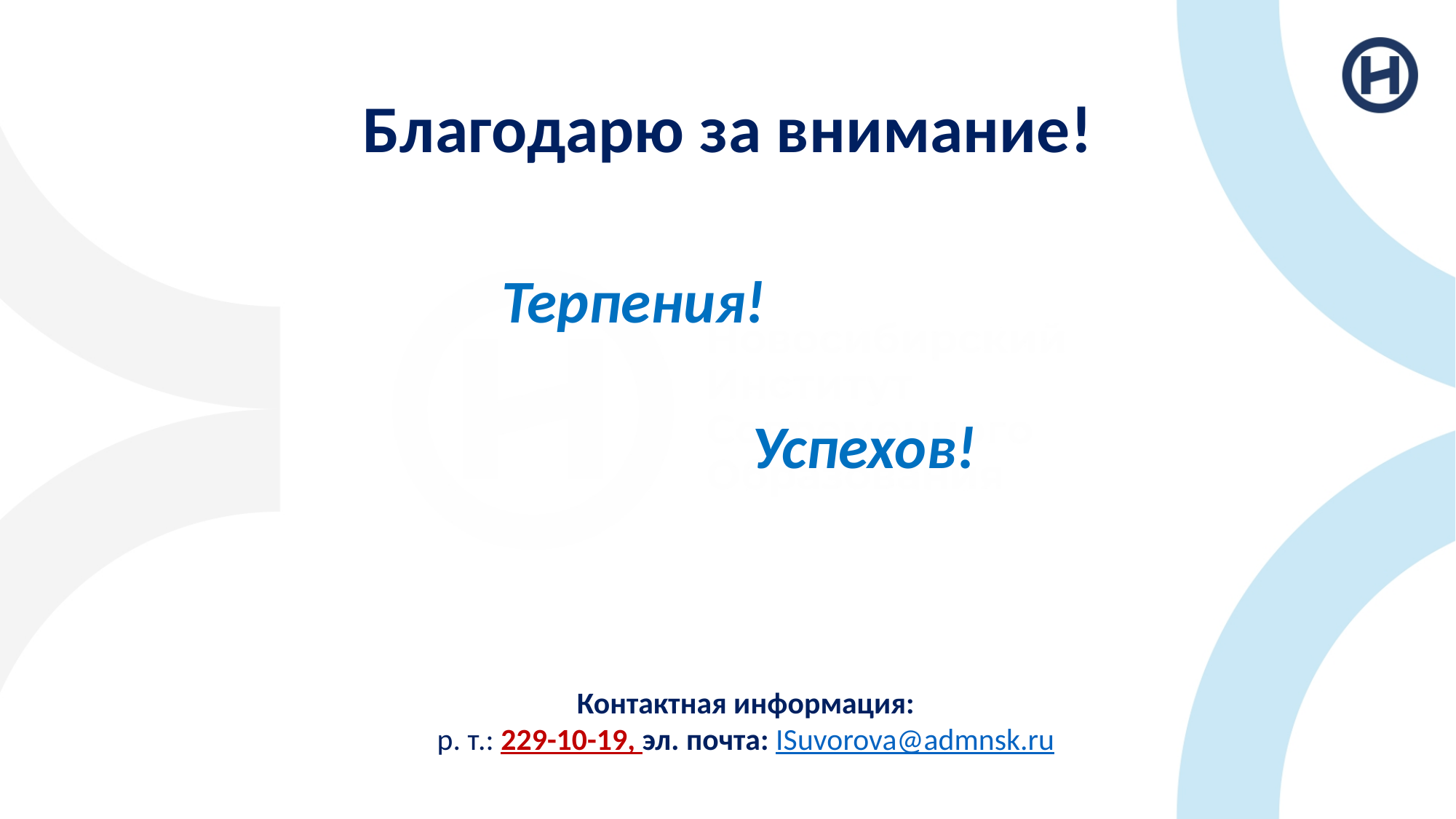

Благодарю за внимание!
Терпения!
                                                      Успехов!

Контактная информация:
р. т.: 229-10-19, эл. почта: ISuvorova@admnsk.ru